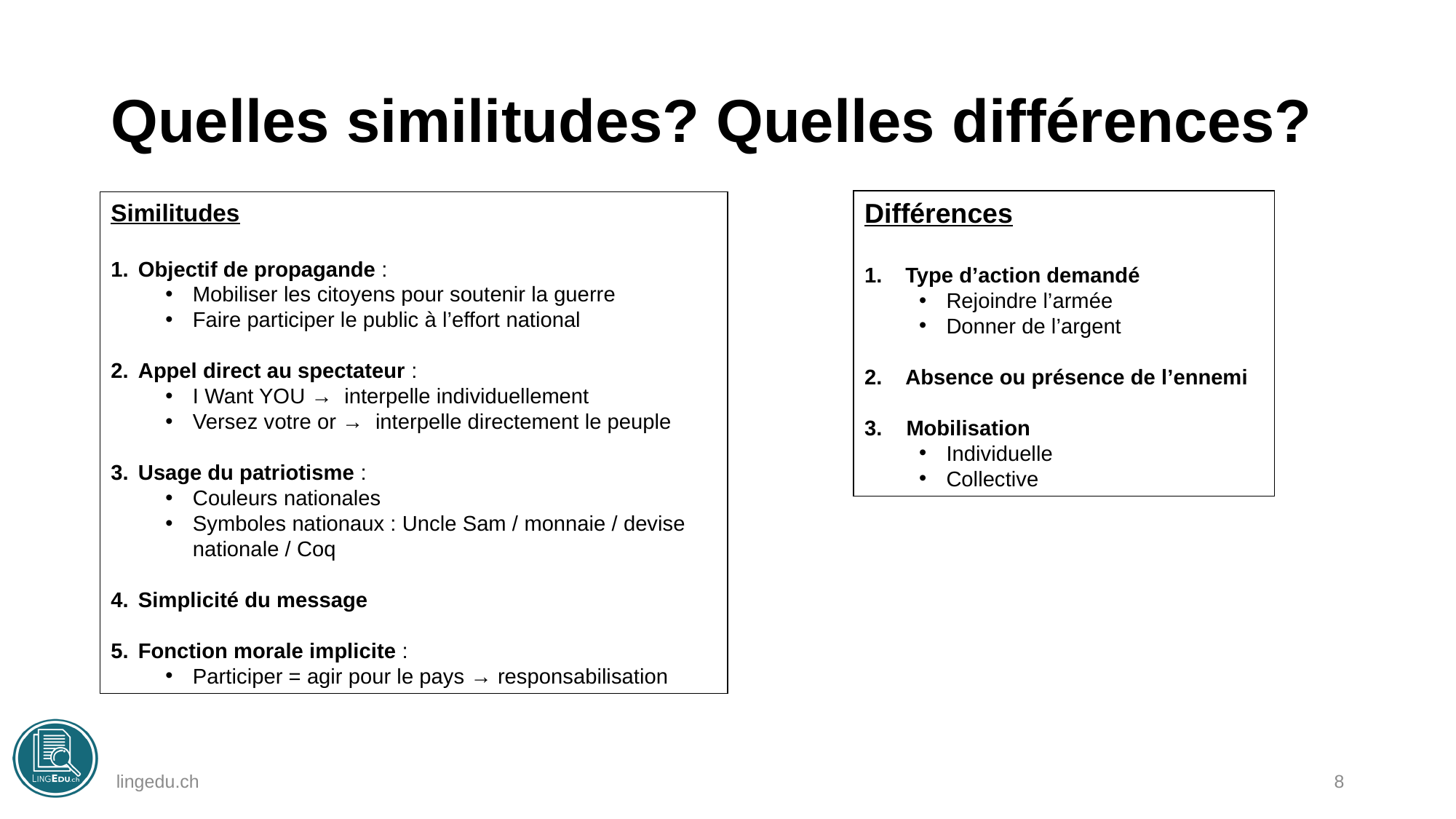

# Quelles similitudes? Quelles différences?
Similitudes

Objectif de propagande :
Mobiliser les citoyens pour soutenir la guerre
Faire participer le public à l’effort national

Appel direct au spectateur :
I Want YOU →  interpelle individuellement
Versez votre or →  interpelle directement le peuple

Usage du patriotisme :
Couleurs nationales
Symboles nationaux : Uncle Sam / monnaie / devise nationale / Coq

Simplicité du message

Fonction morale implicite :
Participer = agir pour le pays → responsabilisation
Différences

Type d’action demandé
Rejoindre l’armée
Donner de l’argent

Absence ou présence de l’ennemi

3.    Mobilisation
Individuelle
Collective
lingedu.ch
8